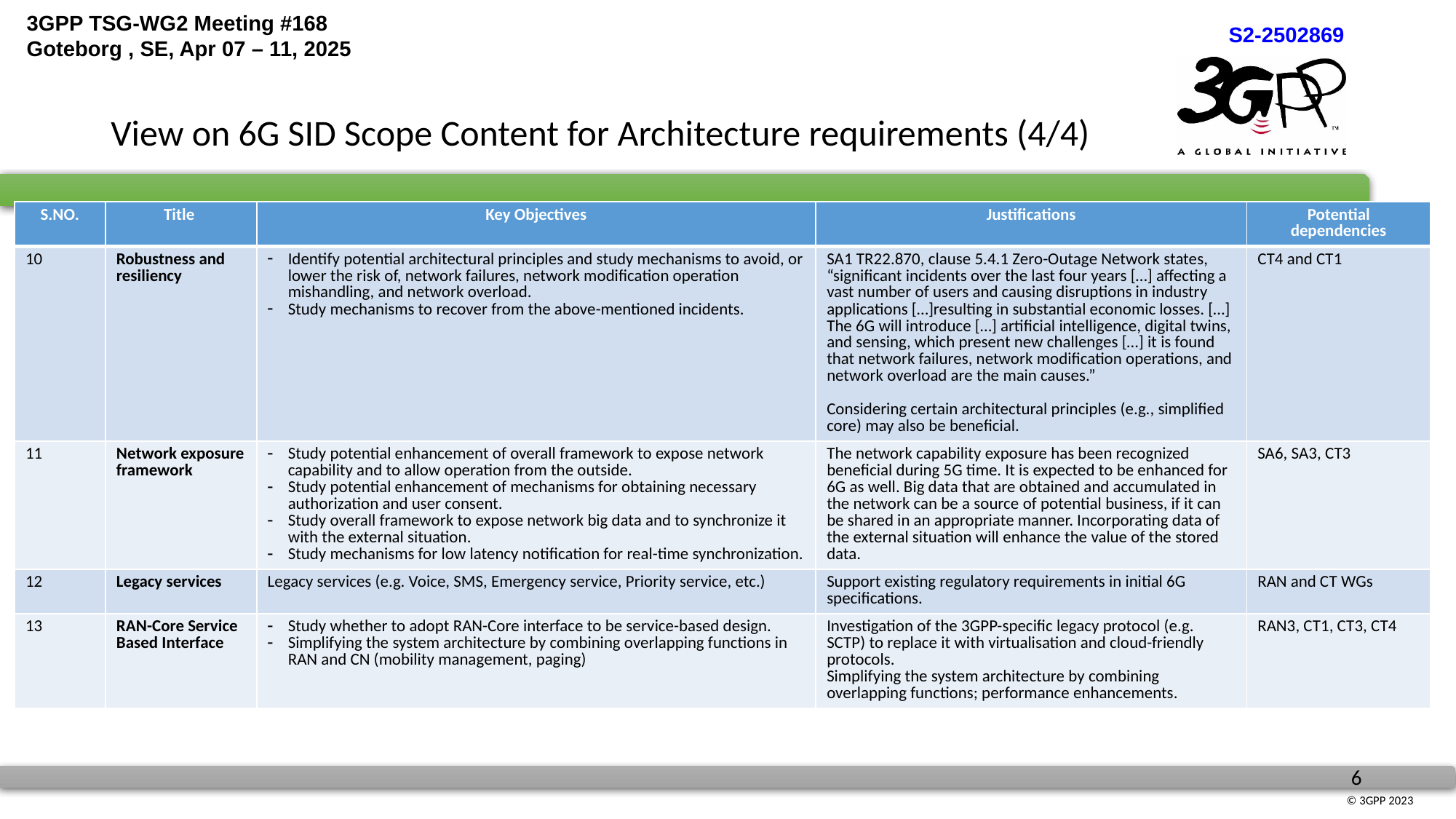

# View on 6G SID Scope Content for Architecture requirements (4/4)
| S.NO. | Title | Key Objectives | Justifications | Potential dependencies |
| --- | --- | --- | --- | --- |
| 10 | Robustness and resiliency | Identify potential architectural principles and study mechanisms to avoid, or lower the risk of, network failures, network modification operation mishandling, and network overload. Study mechanisms to recover from the above-mentioned incidents. | SA1 TR22.870, clause 5.4.1 Zero-Outage Network states, “significant incidents over the last four years […] affecting a vast number of users and causing disruptions in industry applications […]resulting in substantial economic losses. […] The 6G will introduce […] artificial intelligence, digital twins, and sensing, which present new challenges […] it is found that network failures, network modification operations, and network overload are the main causes.” Considering certain architectural principles (e.g., simplified core) may also be beneficial. | CT4 and CT1 |
| 11 | Network exposure framework | Study potential enhancement of overall framework to expose network capability and to allow operation from the outside. Study potential enhancement of mechanisms for obtaining necessary authorization and user consent. Study overall framework to expose network big data and to synchronize it with the external situation. Study mechanisms for low latency notification for real-time synchronization. | The network capability exposure has been recognized beneficial during 5G time. It is expected to be enhanced for 6G as well. Big data that are obtained and accumulated in the network can be a source of potential business, if it can be shared in an appropriate manner. Incorporating data of the external situation will enhance the value of the stored data. | SA6, SA3, CT3 |
| 12 | Legacy services | Legacy services (e.g. Voice, SMS, Emergency service, Priority service, etc.) | Support existing regulatory requirements in initial 6G specifications. | RAN and CT WGs |
| 13 | RAN-Core Service Based Interface | Study whether to adopt RAN-Core interface to be service-based design. Simplifying the system architecture by combining overlapping functions in RAN and CN (mobility management, paging) | Investigation of the 3GPP-specific legacy protocol (e.g. SCTP) to replace it with virtualisation and cloud-friendly protocols. Simplifying the system architecture by combining overlapping functions; performance enhancements. | RAN3, CT1, CT3, CT4 |